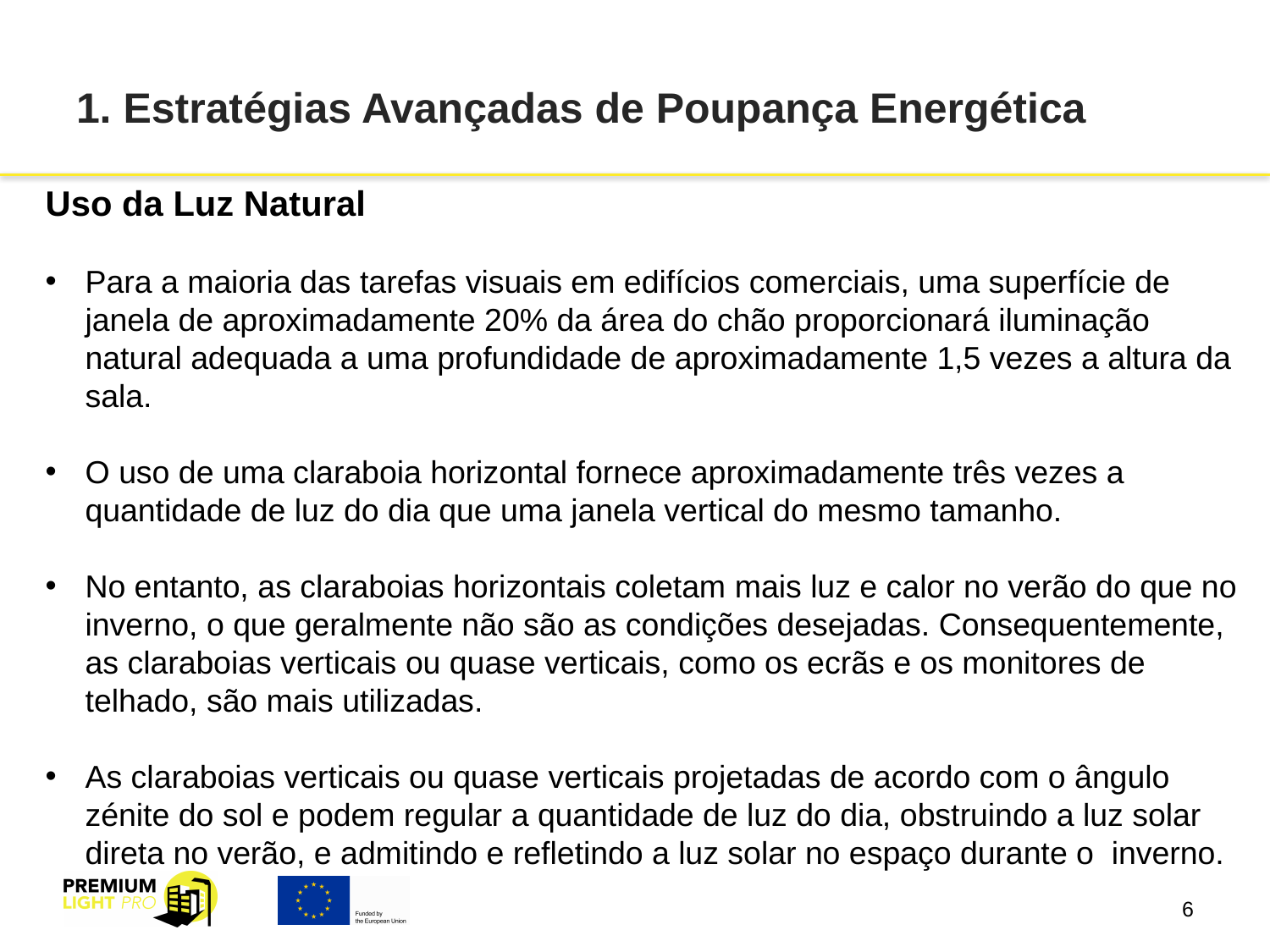

# 1. Estratégias Avançadas de Poupança Energética
Uso da Luz Natural

Para a maioria das tarefas visuais em edifícios comerciais, uma superfície de janela de aproximadamente 20% da área do chão proporcionará iluminação natural adequada a uma profundidade de aproximadamente 1,5 vezes a altura da sala.

O uso de uma claraboia horizontal fornece aproximadamente três vezes a quantidade de luz do dia que uma janela vertical do mesmo tamanho.

No entanto, as claraboias horizontais coletam mais luz e calor no verão do que no inverno, o que geralmente não são as condições desejadas. Consequentemente, as claraboias verticais ou quase verticais, como os ecrãs e os monitores de telhado, são mais utilizadas.

As claraboias verticais ou quase verticais projetadas de acordo com o ângulo zénite do sol e podem regular a quantidade de luz do dia, obstruindo a luz solar direta no verão, e admitindo e refletindo a luz solar no espaço durante o  inverno.